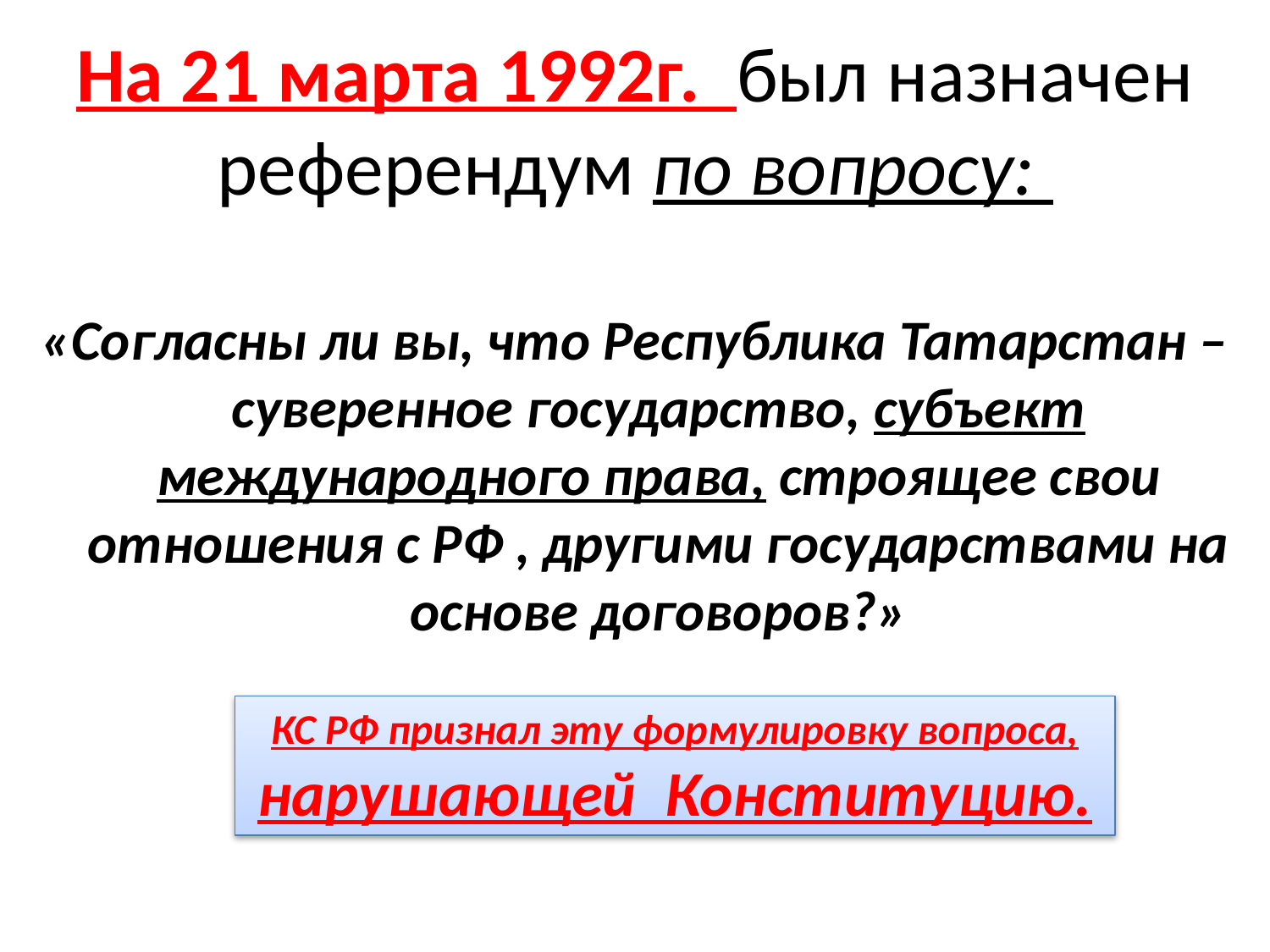

# На 21 марта 1992г.  был назначен референдум по вопросу:
«Согласны ли вы, что Республика Татарстан –суверенное государство, субъект международного права, строящее свои отношения с РФ , другими государствами на основе договоров?»
КС РФ признал эту формулировку вопроса, нарушающей  Конституцию.